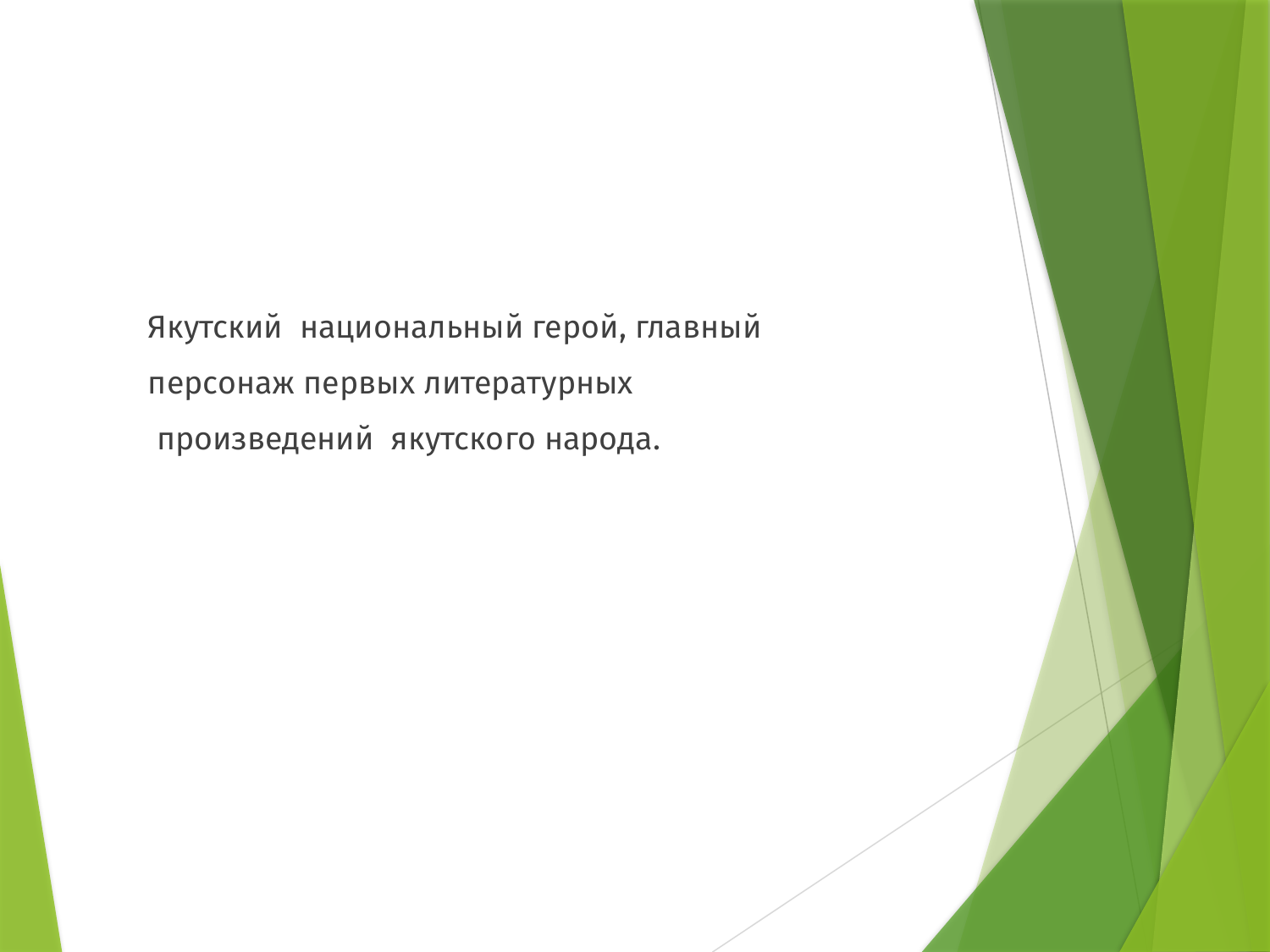

Якутский  национальный герой, главный
      персонаж первых литературных
       произведений  якутского народа.